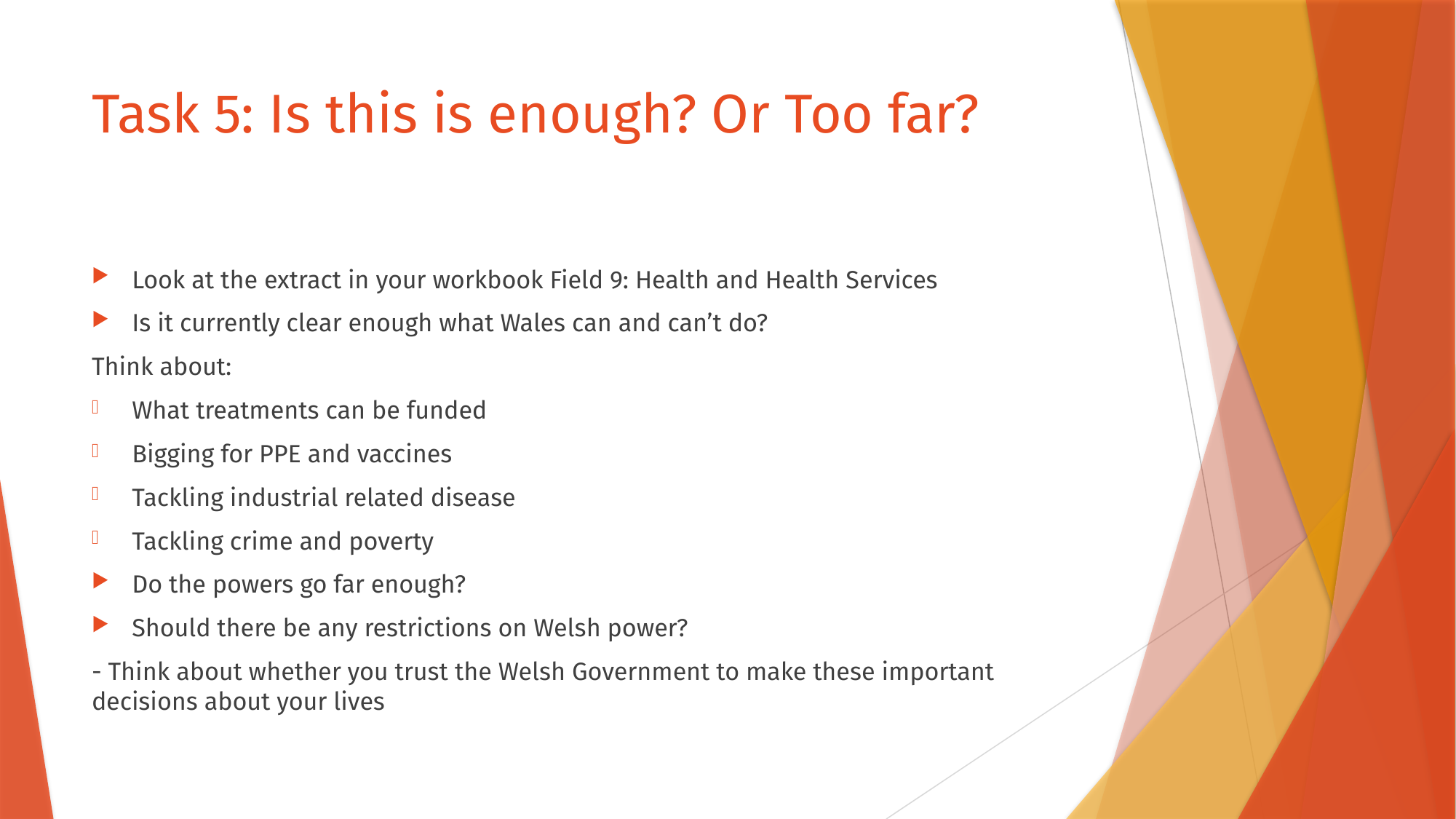

# Task 5: Is this is enough? Or Too far?
Look at the extract in your workbook Field 9: Health and Health Services
Is it currently clear enough what Wales can and can’t do?
Think about:
What treatments can be funded
Bigging for PPE and vaccines
Tackling industrial related disease
Tackling crime and poverty
Do the powers go far enough?
Should there be any restrictions on Welsh power?
- Think about whether you trust the Welsh Government to make these important decisions about your lives